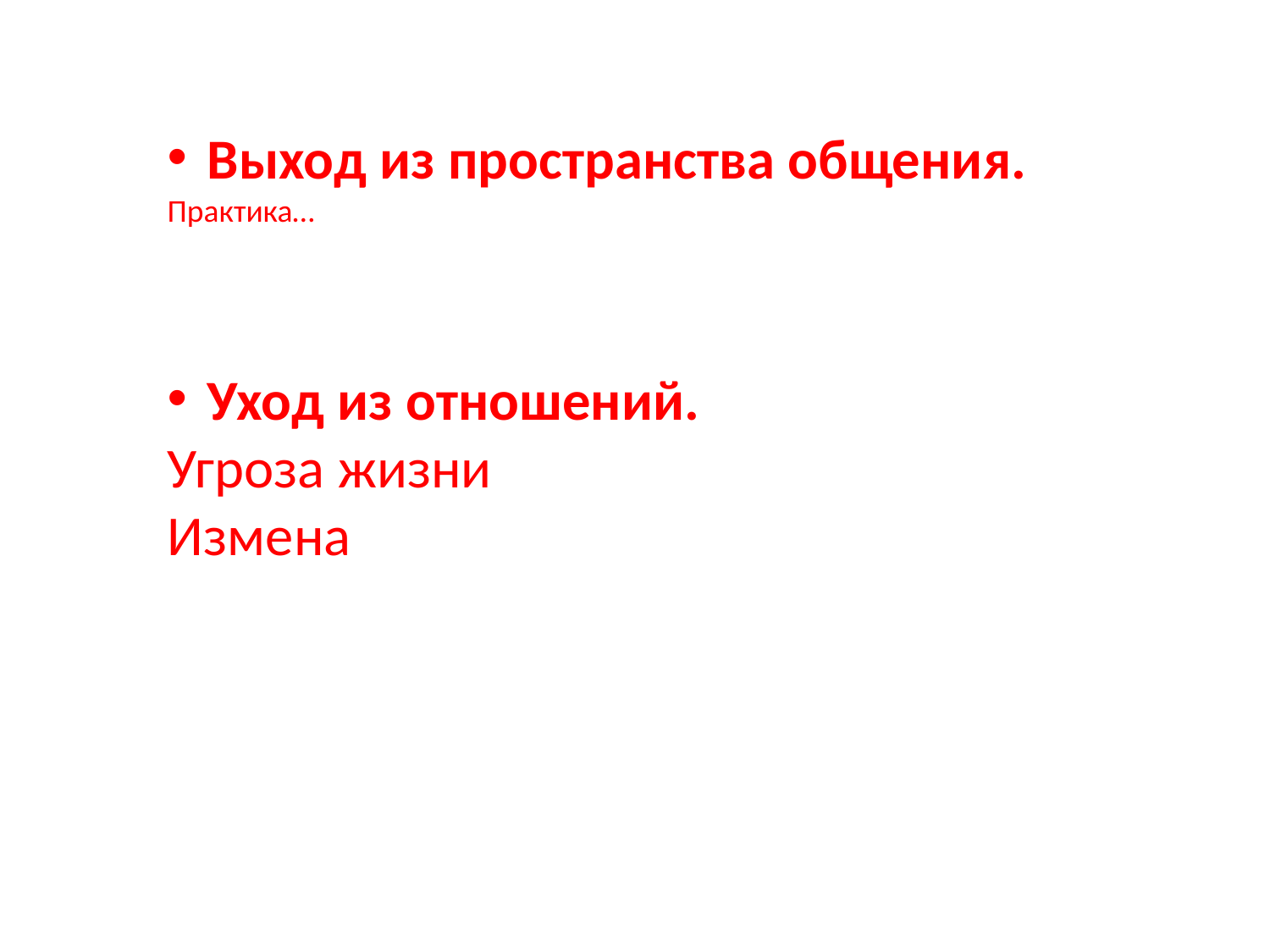

Выход из пространства общения.
Практика…

Уход из отношений.
Угроза жизни
Измена